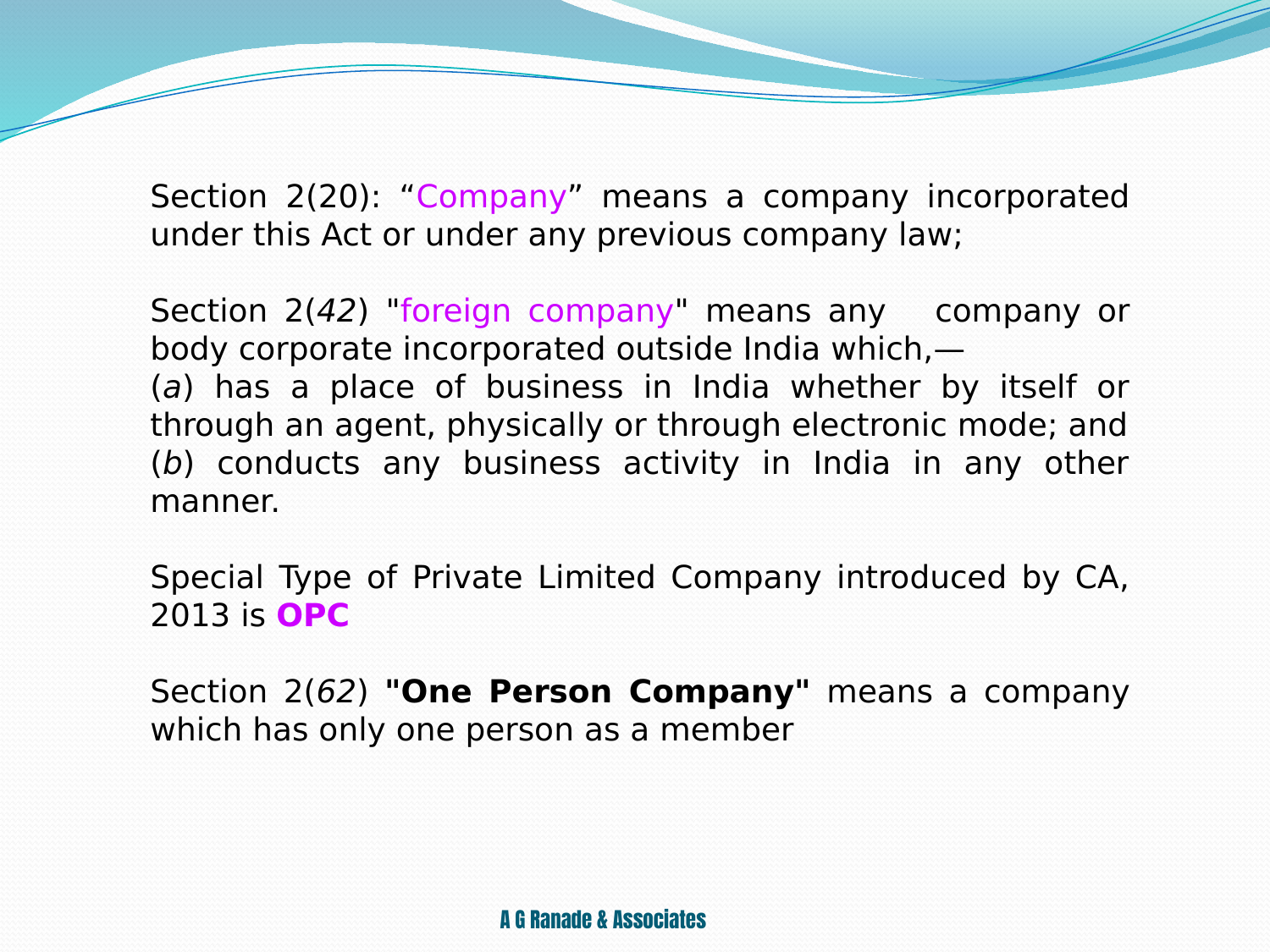

Section 2(20): “Company” means a company incorporated under this Act or under any previous company law;

Section 2(42) "foreign company" means any   company or body corporate incorporated outside India which,—
(a) has a place of business in India whether by itself or through an agent, physically or through electronic mode; and
(b) conducts any business activity in India in any other manner.

Special Type of Private Limited Company introduced by CA, 2013 is OPC

Section 2(62) "One Person Company" means a company which has only one person as a member

A G Ranade & Associates